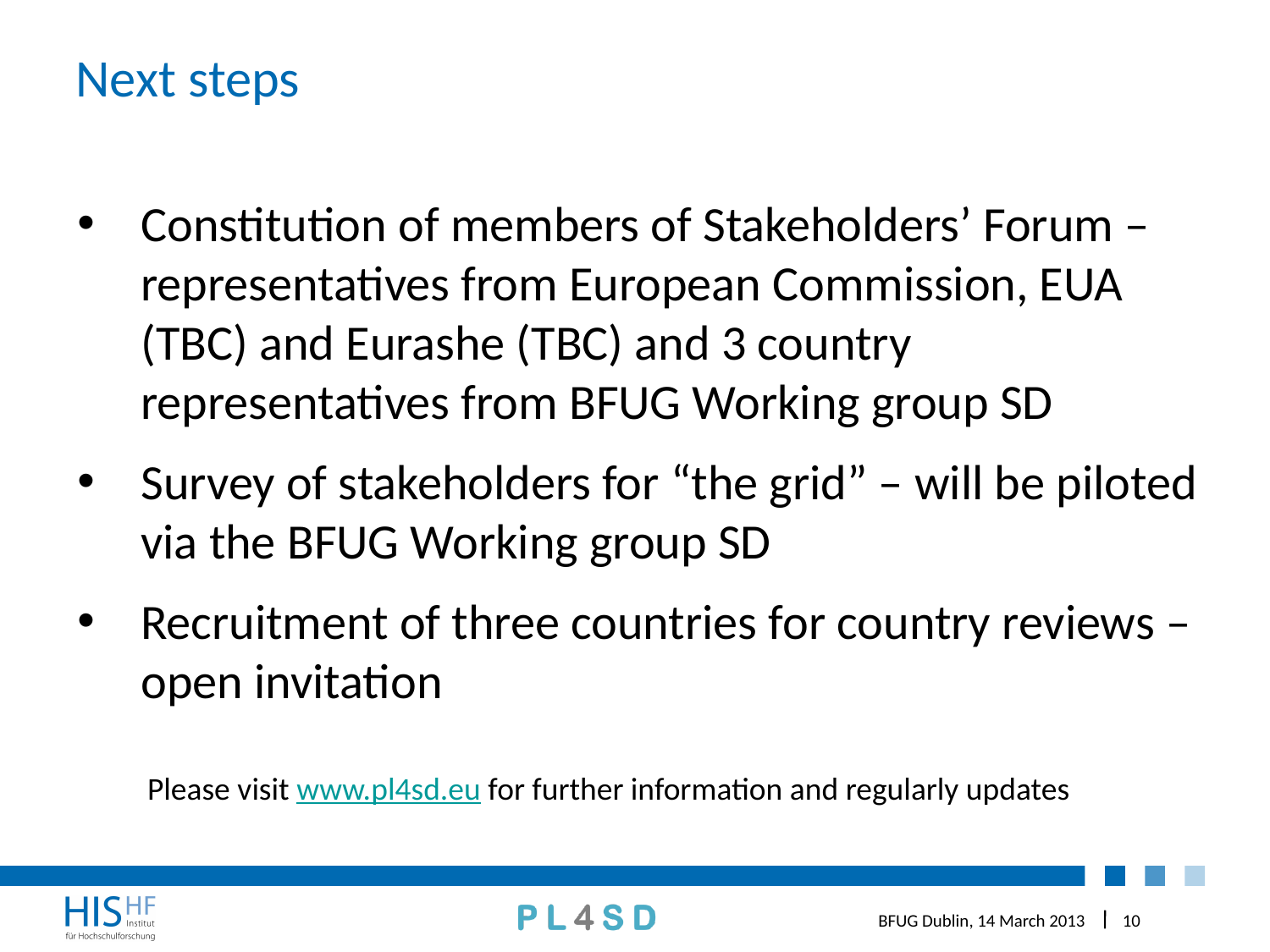

# Next steps
Constitution of members of Stakeholders’ Forum – representatives from European Commission, EUA (TBC) and Eurashe (TBC) and 3 country representatives from BFUG Working group SD
Survey of stakeholders for “the grid” – will be piloted via the BFUG Working group SD
Recruitment of three countries for country reviews – open invitation
Please visit www.pl4sd.eu for further information and regularly updates